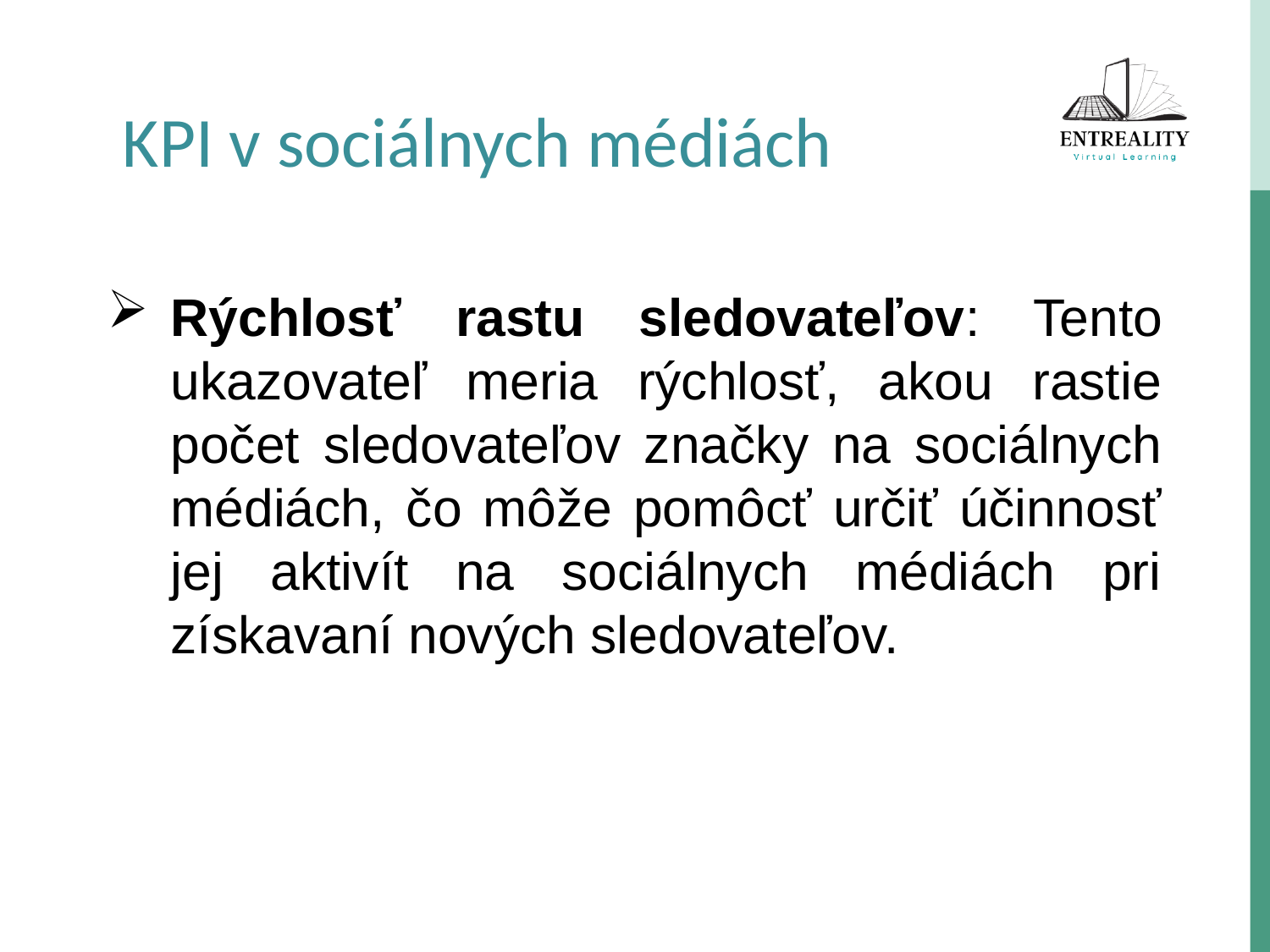

KPI v sociálnych médiách
Rýchlosť rastu sledovateľov: Tento ukazovateľ meria rýchlosť, akou rastie počet sledovateľov značky na sociálnych médiách, čo môže pomôcť určiť účinnosť jej aktivít na sociálnych médiách pri získavaní nových sledovateľov.